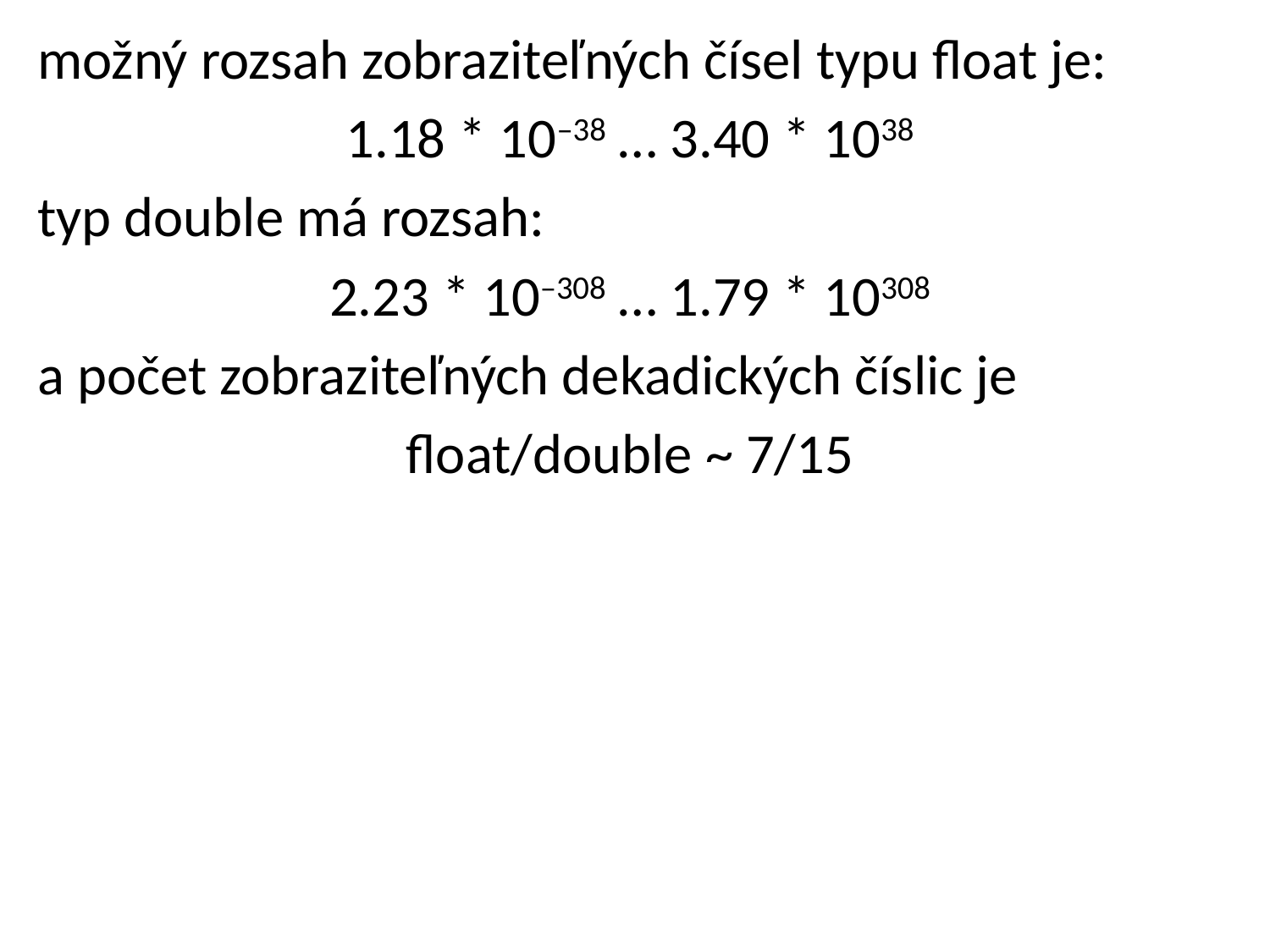

možný rozsah zobraziteľných čísel typu float je:
1.18 * 10–38 … 3.40 * 1038
typ double má rozsah:
2.23 * 10–308 … 1.79 * 10308
a počet zobraziteľných dekadických číslic je
float/double ~ 7/15